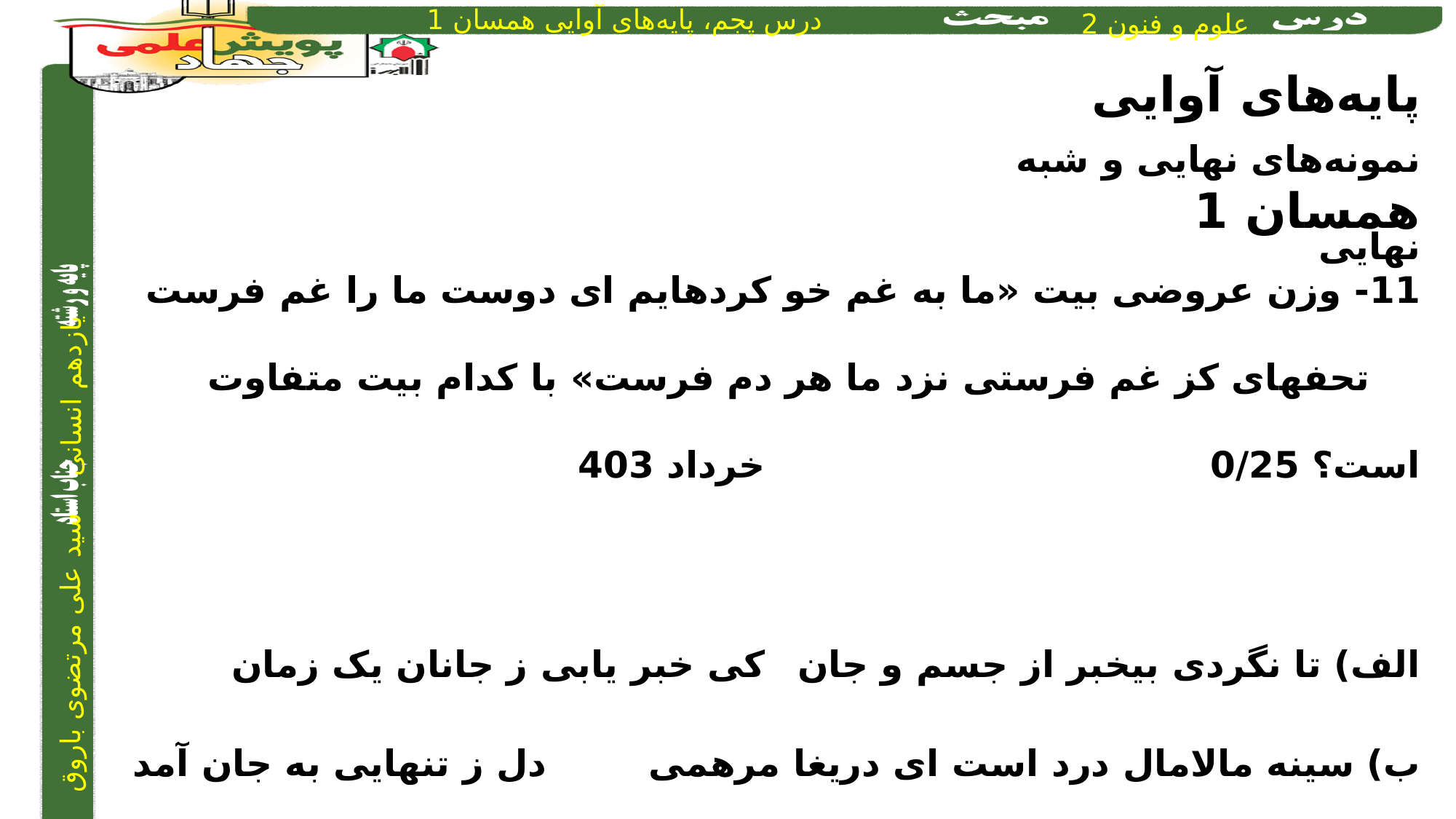

پایه‌های آوایی همسان 1
نمونه‌های نهایی و شبه نهایی
11- وزن عروضی بیت «ما به غم خو کرده­ایم ای دوست ما را غم فرست        تحفه­ای کز غم فرستی نزد ما هر دم فرست» با کدام بیت متفاوت است؟ 0/25						خرداد 403

الف) تا نگردی بی­خبر از جسم و جان		کی خبر یابی ز جانان یک زمان
ب) سینه مالامال درد است ای دریغا مرهمی		دل ز تنهایی به جان آمد خدار را مرهمی